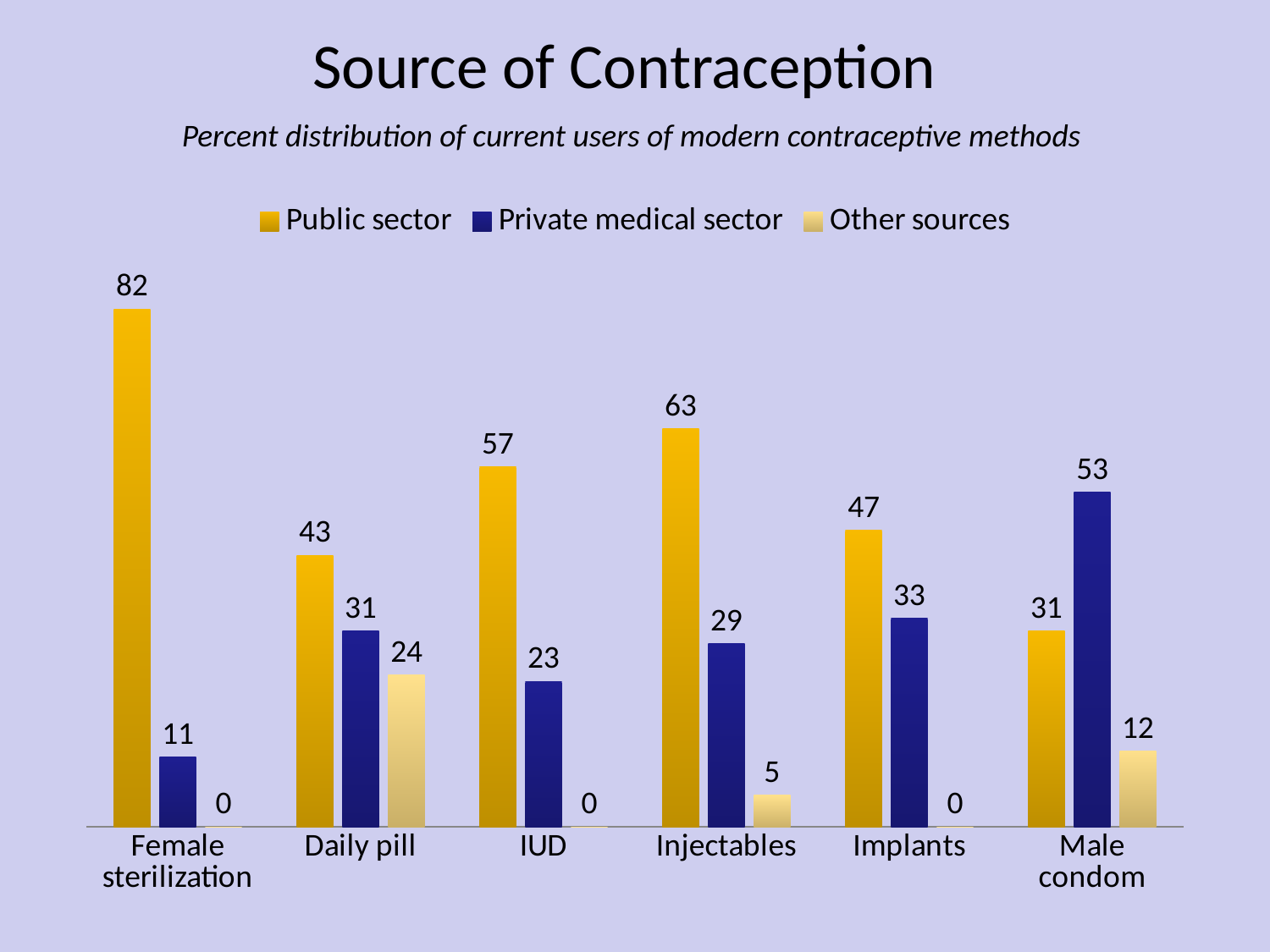

Source of Contraception
Percent distribution of current users of modern contraceptive methods

### Chart

| Category | Public sector | Private medical sector | Other sources |
|---|---|---|---|
| Female sterilization | 82.0 | 11.0 | 0.0 |
| Daily pill | 43.0 | 31.0 | 24.0 |
| IUD | 57.0 | 23.0 | 0.0 |
| Injectables | 63.0 | 29.0 | 5.0 |
| Implants | 47.0 | 33.0 | 0.0 |
| Male condom | 31.0 | 53.0 | 12.0 |